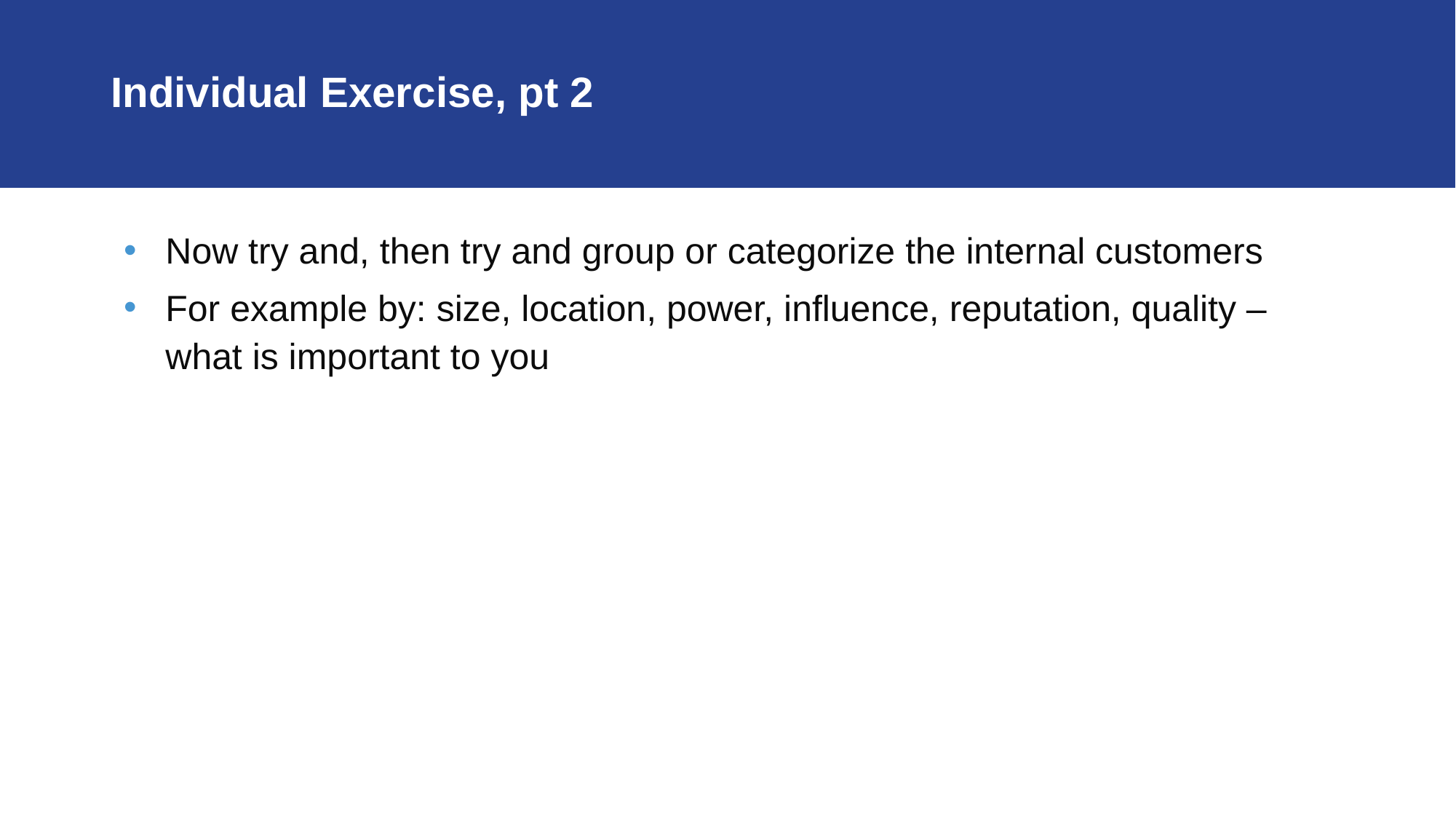

# Individual Exercise, pt 2
Now try and, then try and group or categorize the internal customers
For example by: size, location, power, influence, reputation, quality – what is important to you